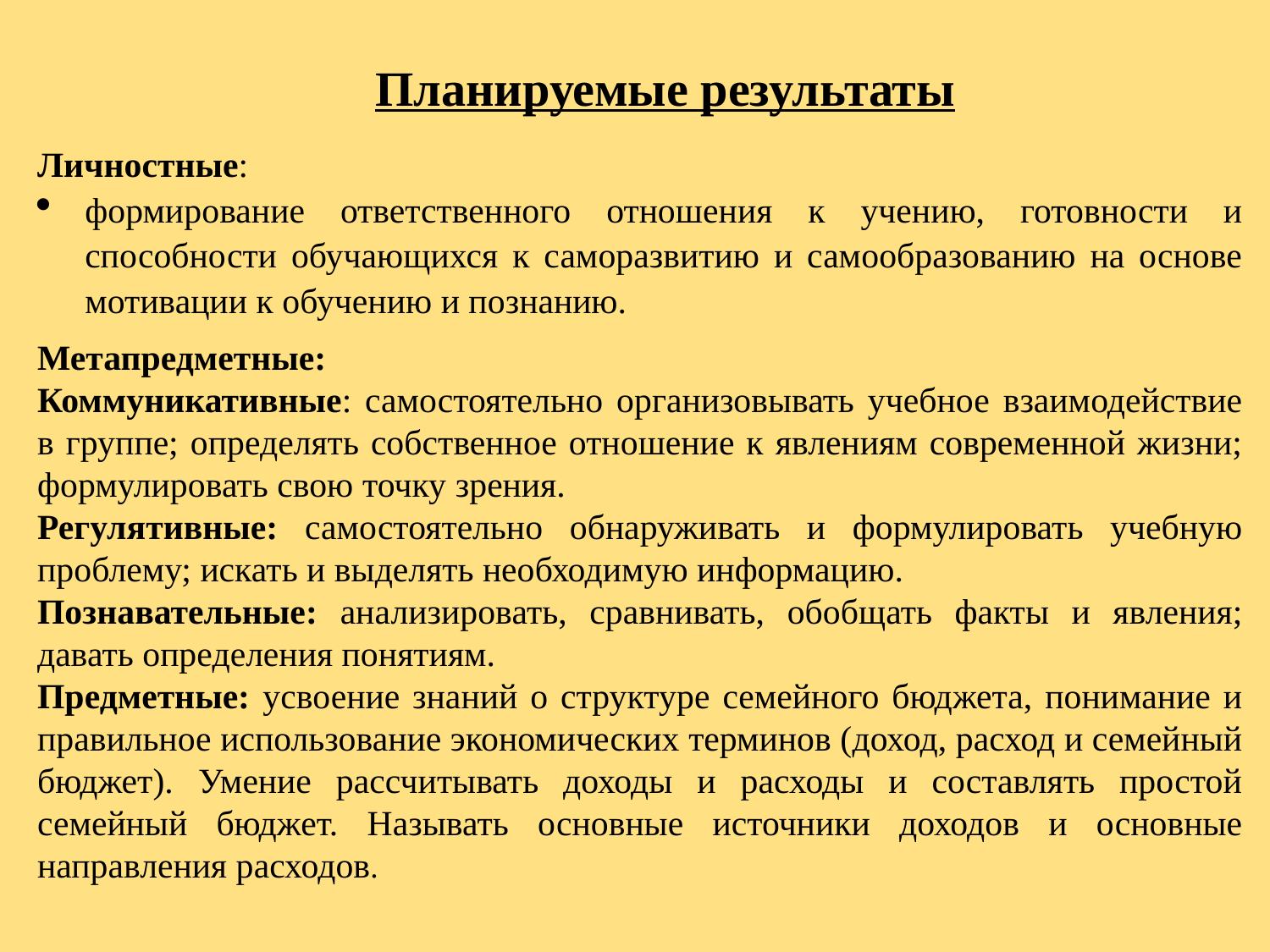

Планируемые результаты

Личностные:
формирование ответственного отношения к учению, готовности и способности обучающихся к саморазвитию и самообразованию на основе мотивации к обучению и познанию.
Метапредметные:
Коммуникативные: самостоятельно организовывать учебное взаимодействие в группе; определять собственное отношение к явлениям современной жизни; формулировать свою точку зрения.
Регулятивные: самостоятельно обнаруживать и формулировать учебную проблему; искать и выделять необходимую информацию.
Познавательные: анализировать, сравнивать, обобщать факты и явления; давать определения понятиям.
Предметные: усвоение знаний о структуре семейного бюджета, понимание и правильное использование экономических терминов (доход, расход и семейный бюджет). Умение рассчитывать доходы и расходы и составлять простой семейный бюджет. Называть основные источники доходов и основные направления расходов.